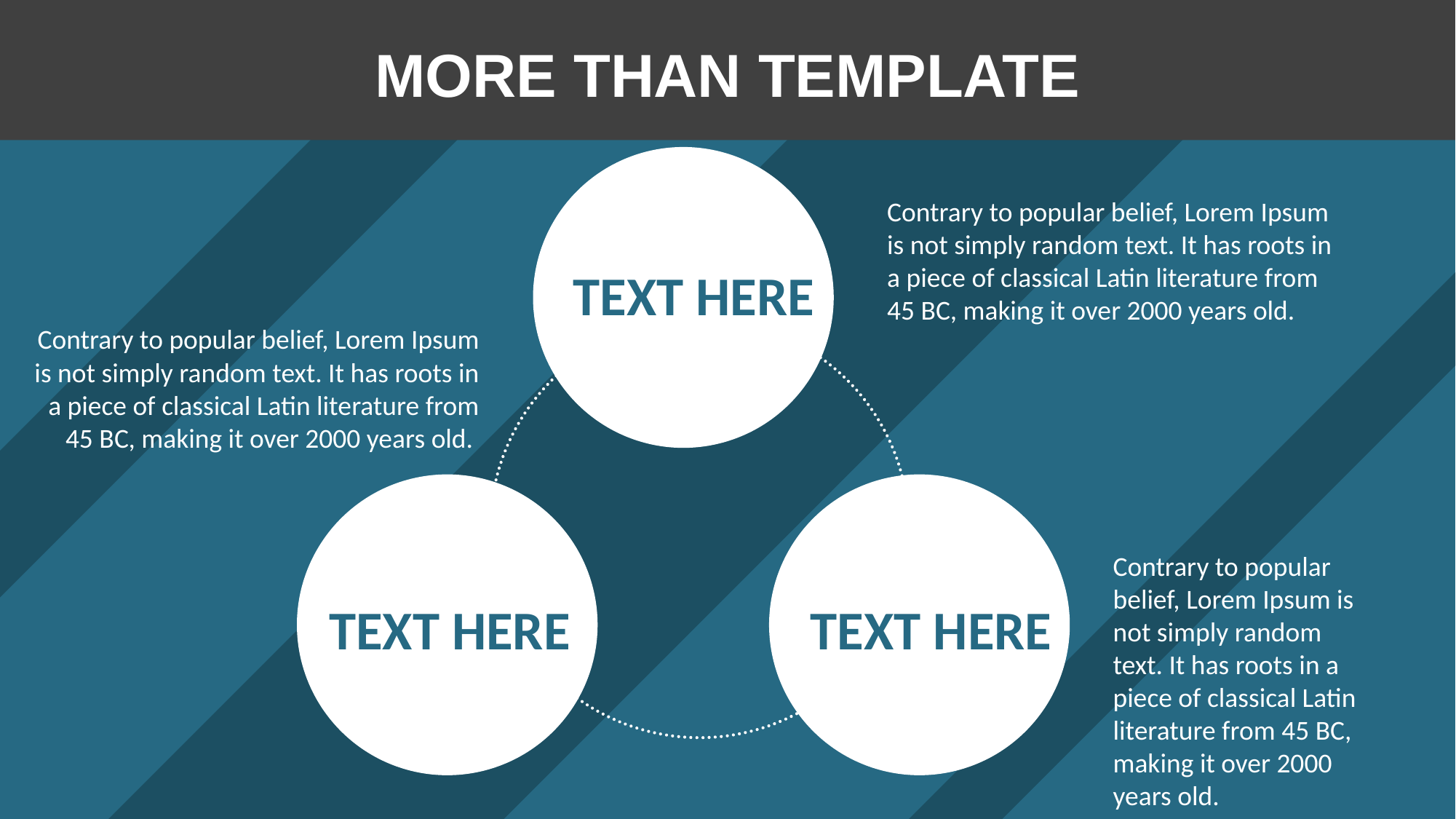

MORE THAN TEMPLATE

Contrary to popular belief, Lorem Ipsum is not simply random text. It has roots in a piece of classical Latin literature from 45 BC, making it over 2000 years old.
TEXT HERE
Contrary to popular belief, Lorem Ipsum is not simply random text. It has roots in a piece of classical Latin literature from 45 BC, making it over 2000 years old.

Contrary to popular belief, Lorem Ipsum is not simply random text. It has roots in a piece of classical Latin literature from 45 BC, making it over 2000 years old.
TEXT HERE
TEXT HERE